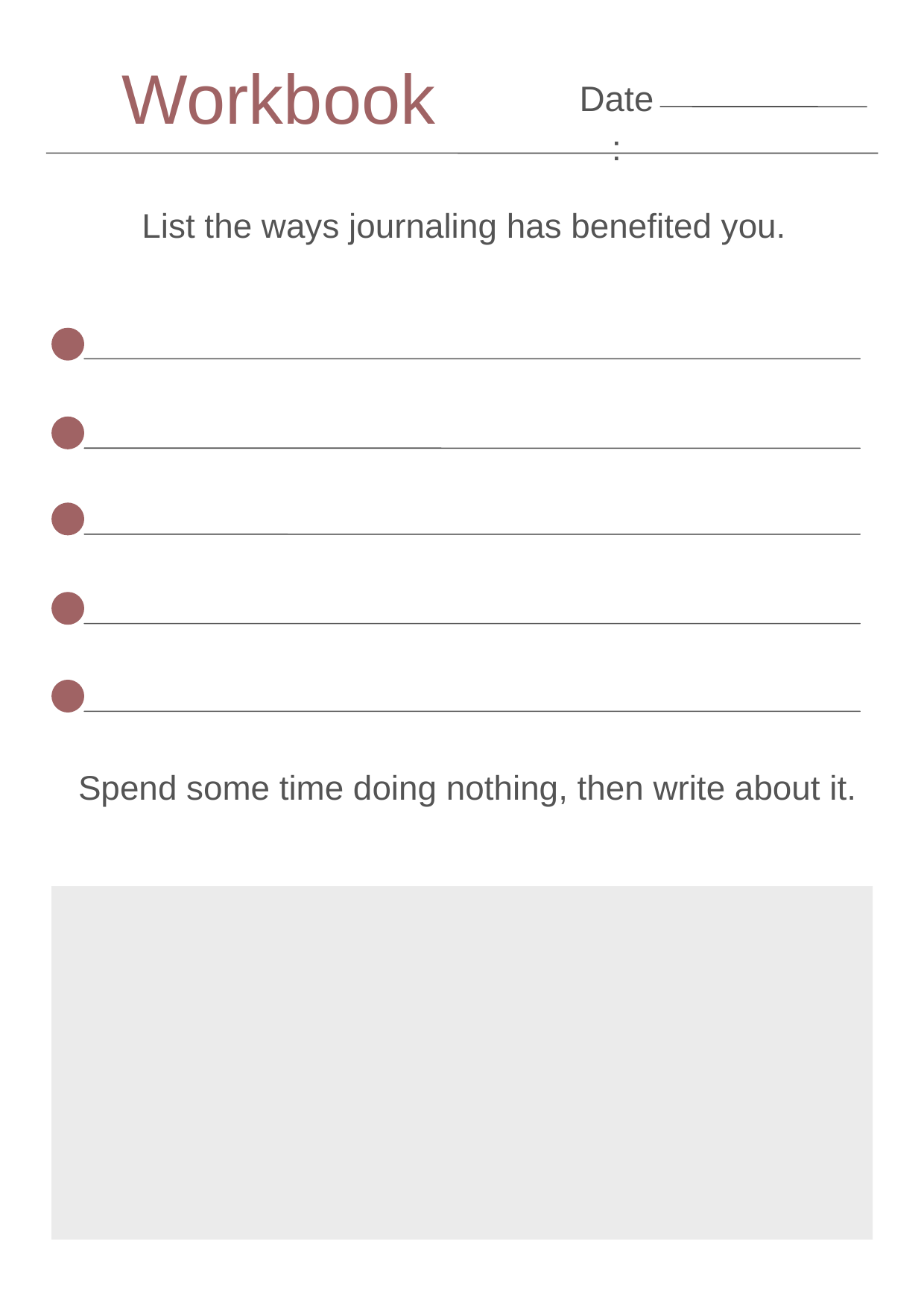

Workbook
Date:

List the ways journaling has benefited you.

Spend some time doing nothing, then write about it.